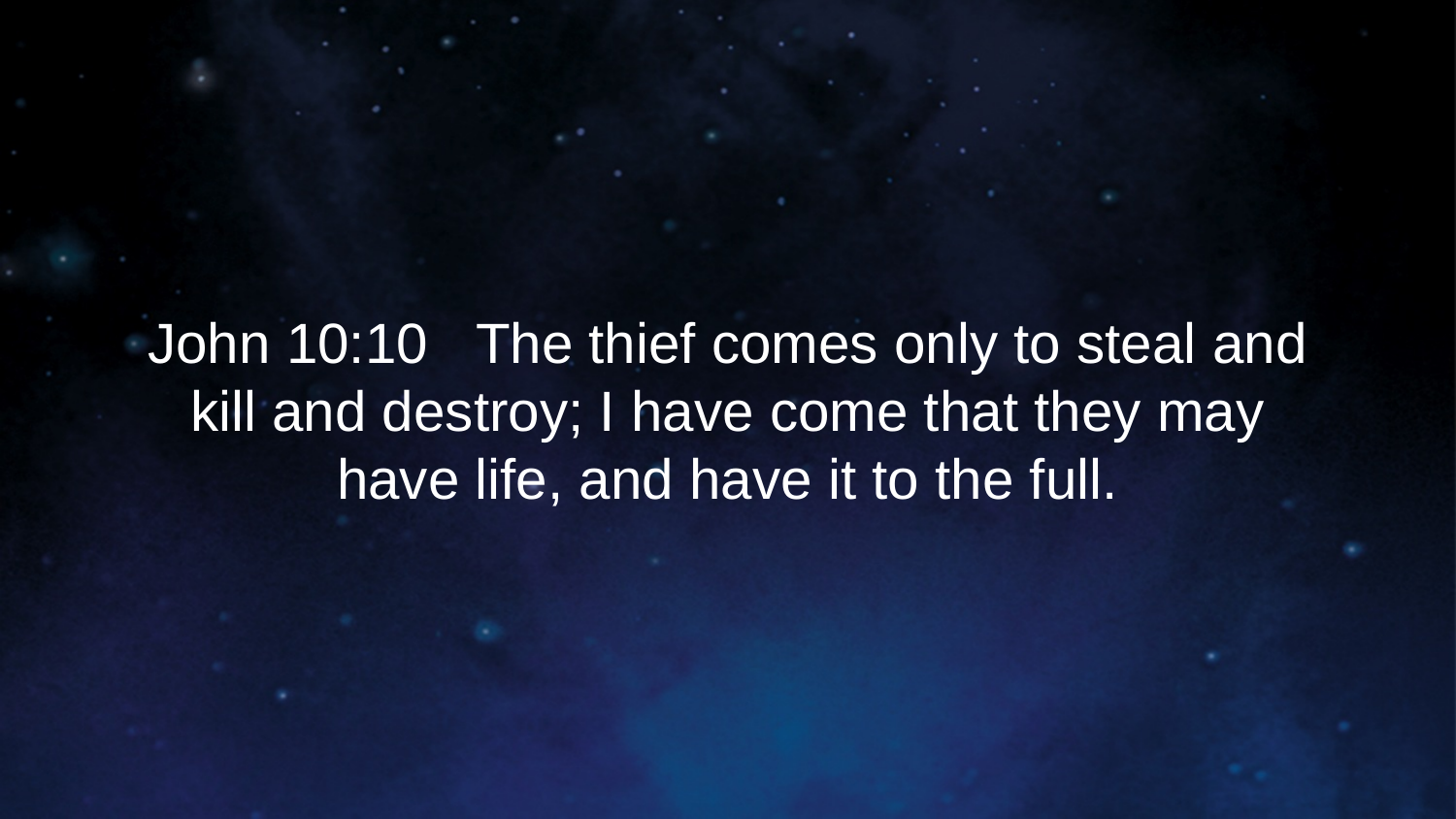

# John 10:10   The thief comes only to steal and kill and destroy; I have come that they may have life, and have it to the full.